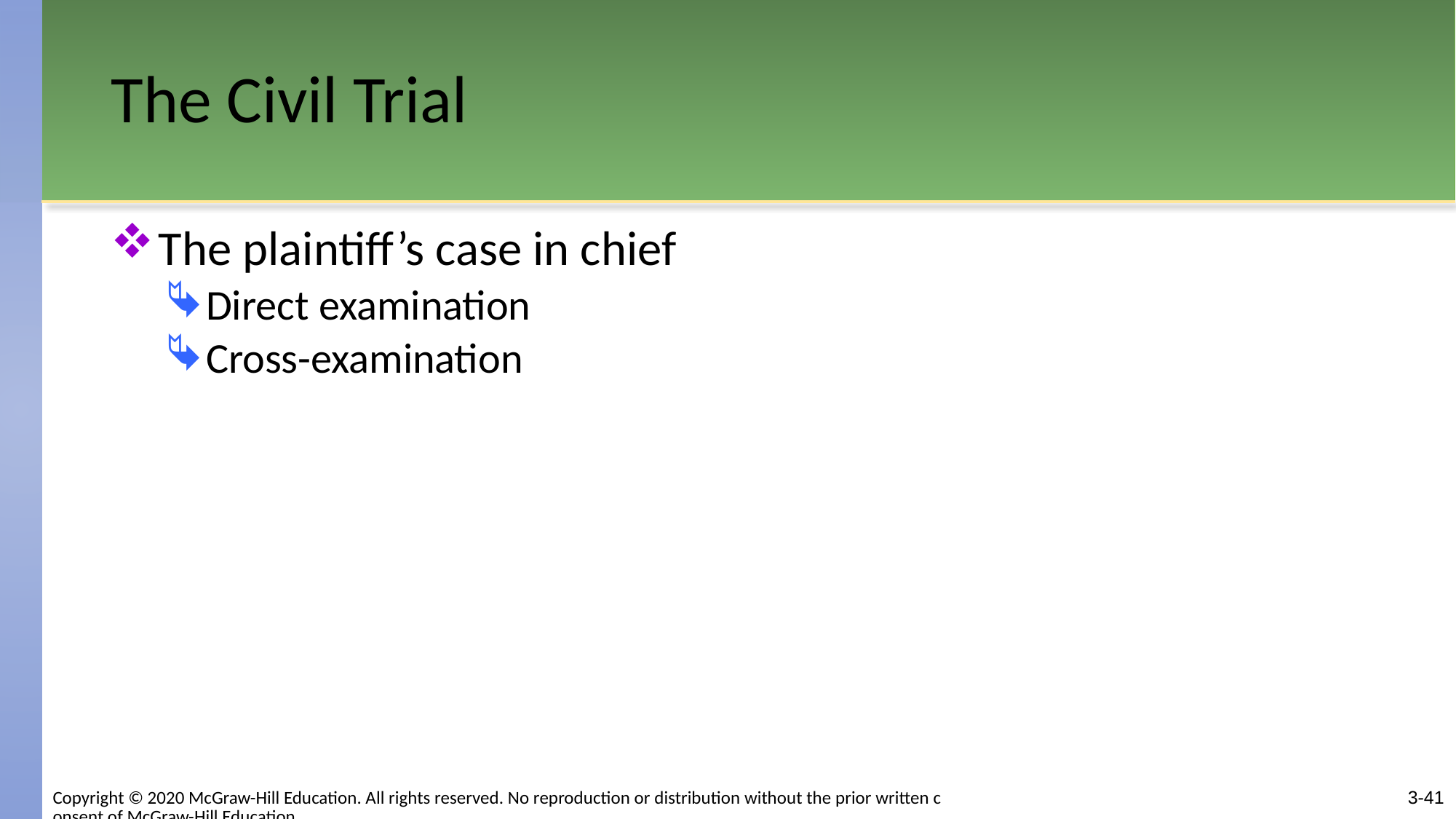

# The Civil Trial
The plaintiff’s case in chief
Direct examination
Cross-examination
3-41
Copyright © 2020 McGraw-Hill Education. All rights reserved. No reproduction or distribution without the prior written consent of McGraw-Hill Education.